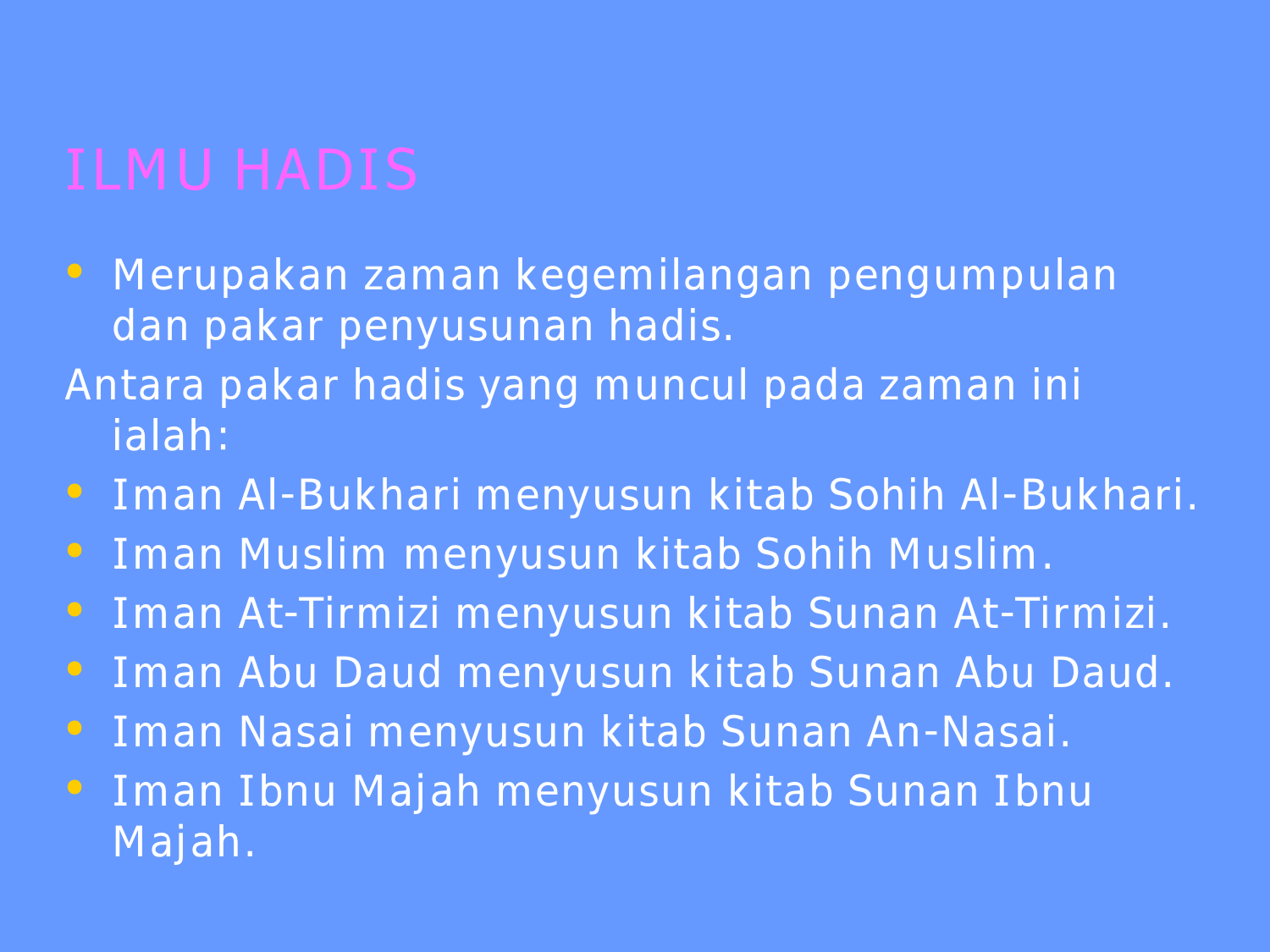

ILMU HADIS

Merupakan zaman kegemilangan pengumpulan dan pakar penyusunan hadis.
Antara pakar hadis yang muncul pada zaman ini ialah:
Iman Al-Bukhari menyusun kitab Sohih Al-Bukhari.
Iman Muslim menyusun kitab Sohih Muslim.
Iman At-Tirmizi menyusun kitab Sunan At-Tirmizi.
Iman Abu Daud menyusun kitab Sunan Abu Daud.
Iman Nasai menyusun kitab Sunan An-Nasai.
Iman Ibnu Majah menyusun kitab Sunan Ibnu Majah.